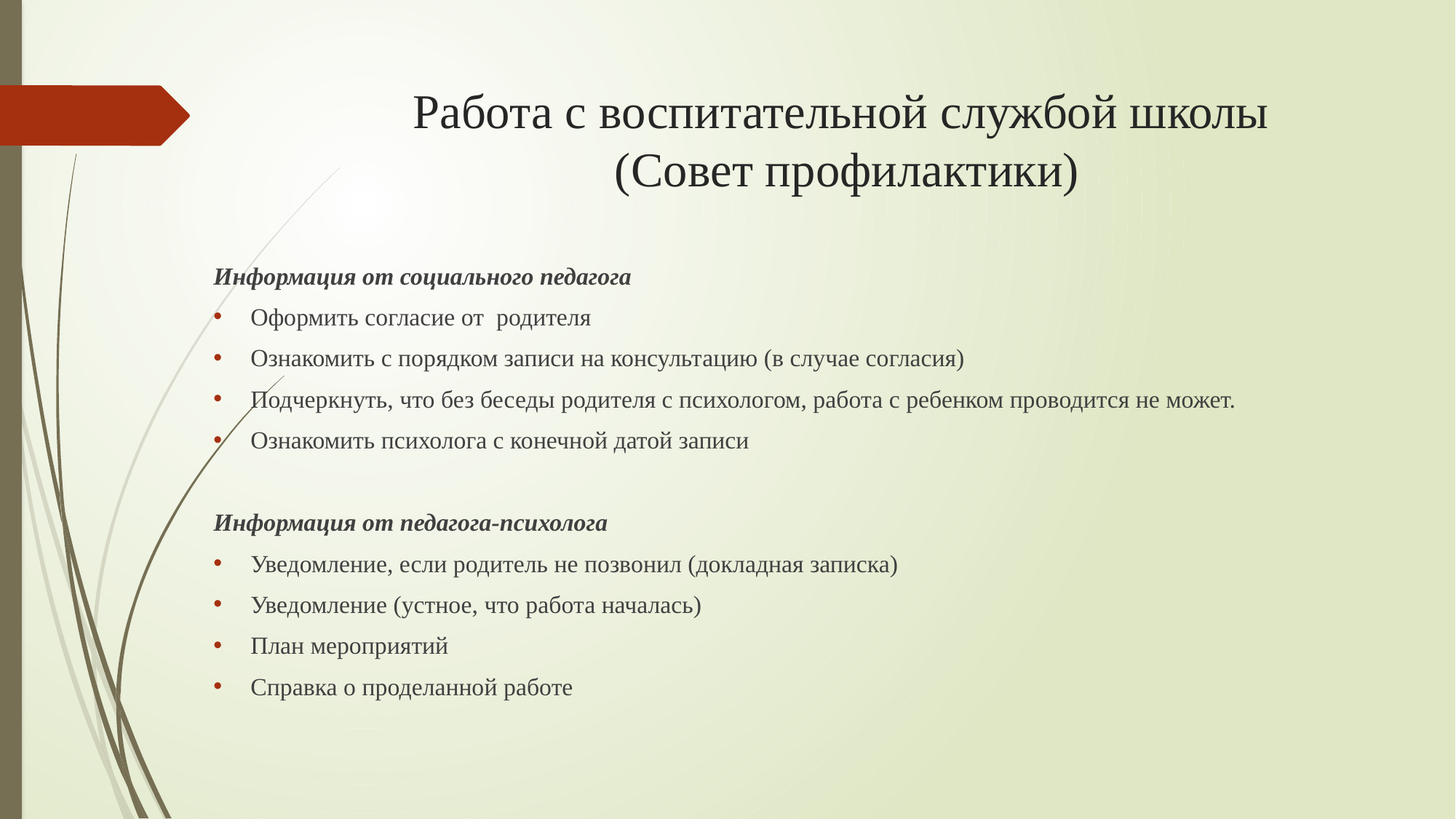

# Работа с воспитательной службой школы (Совет профилактики)
Информация от социального педагога
Оформить согласие от  родителя
Ознакомить с порядком записи на консультацию (в случае согласия)
Подчеркнуть, что без беседы родителя с психологом, работа с ребенком проводится не может.
Ознакомить психолога с конечной датой записи

Информация от педагога-психолога
Уведомление, если родитель не позвонил (докладная записка)
Уведомление (устное, что работа началась)
План мероприятий
Справка о проделанной работе